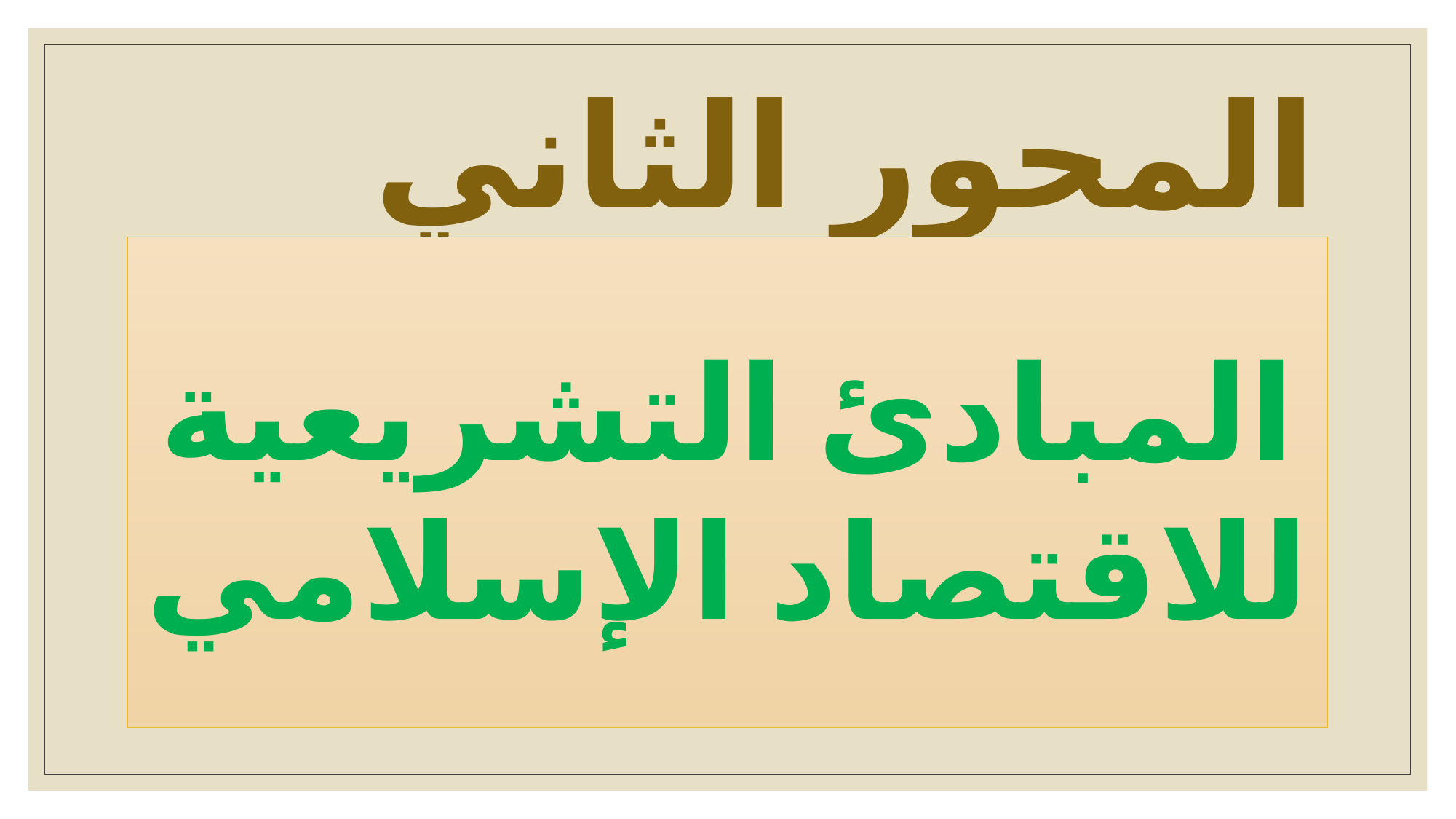

# المحور الثاني

المبادئ التشريعية للاقتصاد الإسلامي